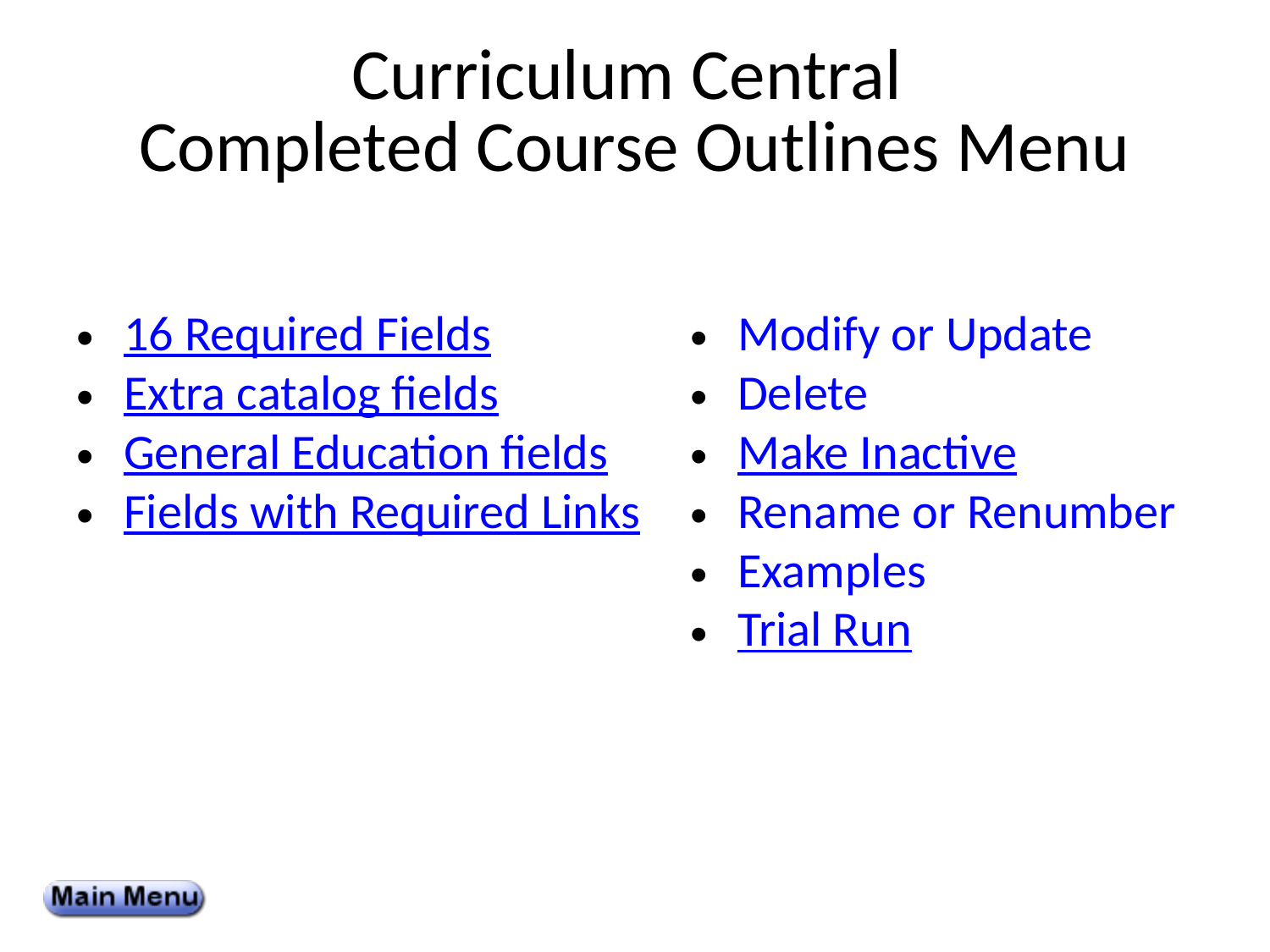

# Curriculum Central Completed Course Outlines Menu
16 Required Fields
Extra catalog fields
General Education fields
Fields with Required Links
Modify or Update
Delete
Make Inactive
Rename or Renumber
Examples
Trial Run